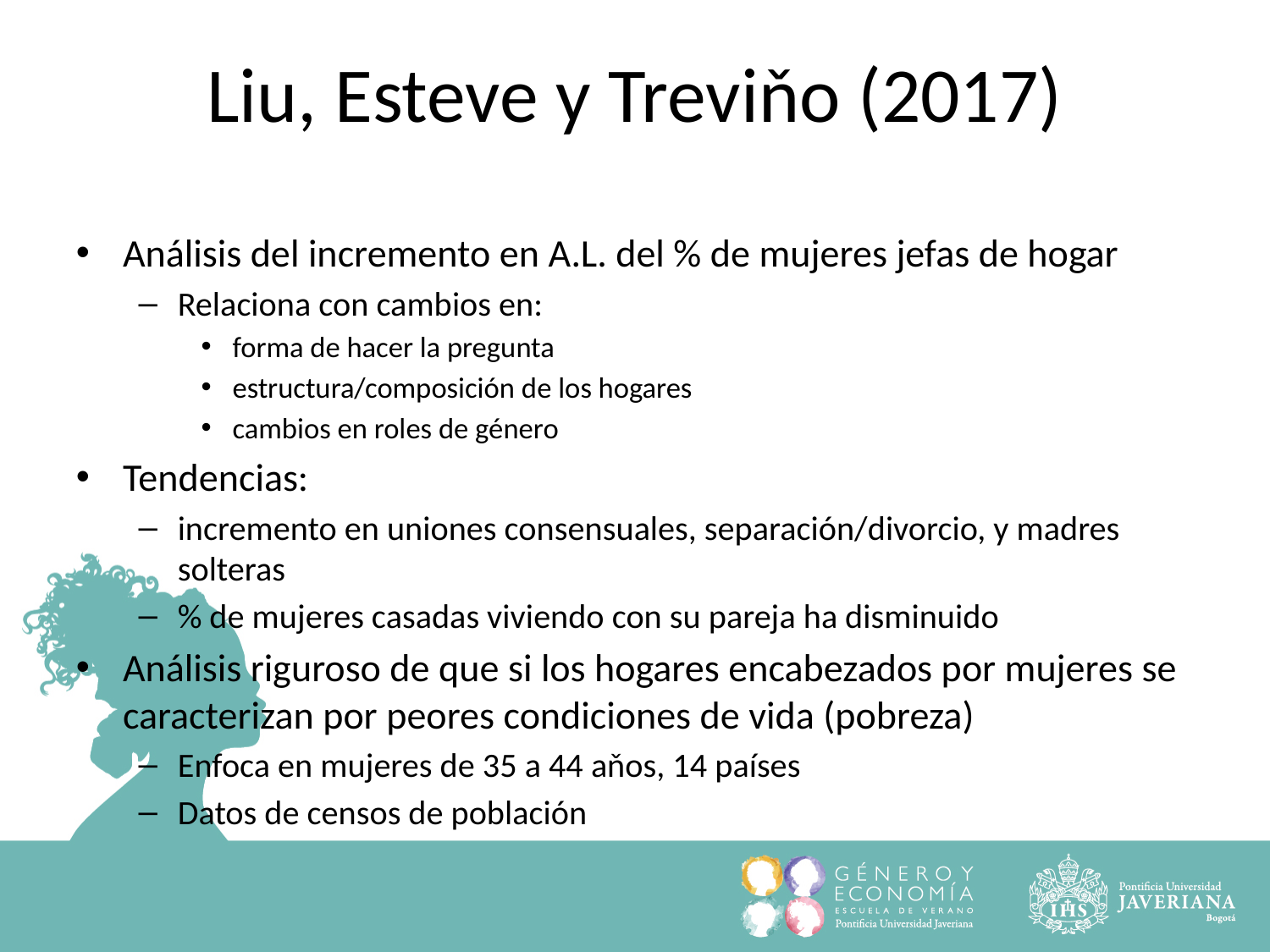

Liu, Esteve y Treviňo (2017)
Análisis del incremento en A.L. del % de mujeres jefas de hogar
Relaciona con cambios en:
forma de hacer la pregunta
estructura/composición de los hogares
cambios en roles de género
Tendencias:
incremento en uniones consensuales, separación/divorcio, y madres solteras
% de mujeres casadas viviendo con su pareja ha disminuido
Análisis riguroso de que si los hogares encabezados por mujeres se caracterizan por peores condiciones de vida (pobreza)
Enfoca en mujeres de 35 a 44 aňos, 14 países
Datos de censos de población